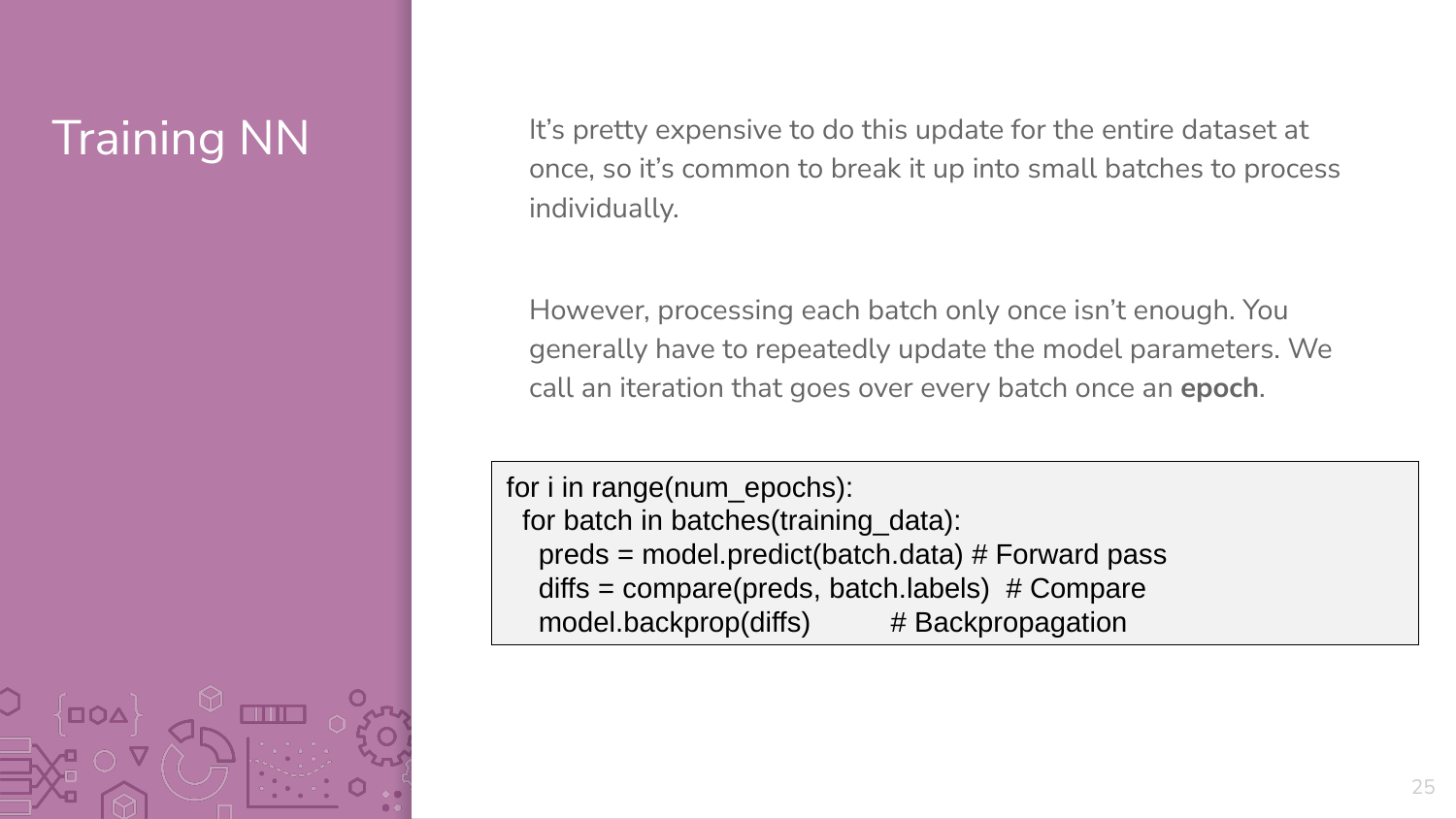

# Training NN
It’s pretty expensive to do this update for the entire dataset at once, so it’s common to break it up into small batches to process individually.

However, processing each batch only once isn’t enough. You generally have to repeatedly update the model parameters. We call an iteration that goes over every batch once an epoch.

for i in range(num_epochs):
  for batch in batches(training_data):
    preds = model.predict(batch.data) # Forward pass
    diffs = compare(preds, batch.labels)  # Compare
    model.backprop(diffs)          # Backpropagation
25